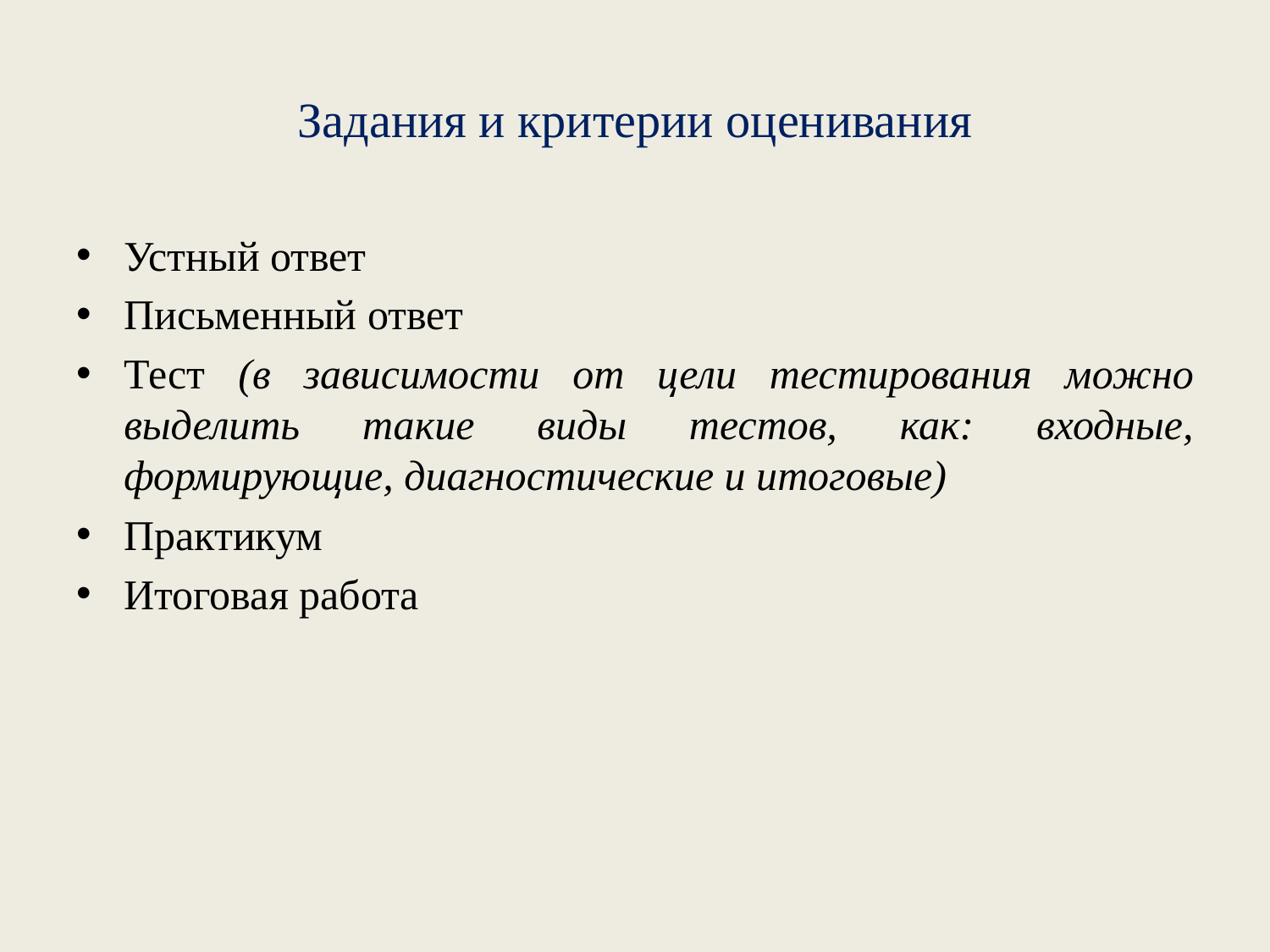

# Задания и критерии оценивания
Устный ответ
Письменный ответ
Тест (в зависимости от цели тестирования можно выделить такие виды тестов, как: входные, формирующие, диагностические и итоговые)
Практикум
Итоговая работа